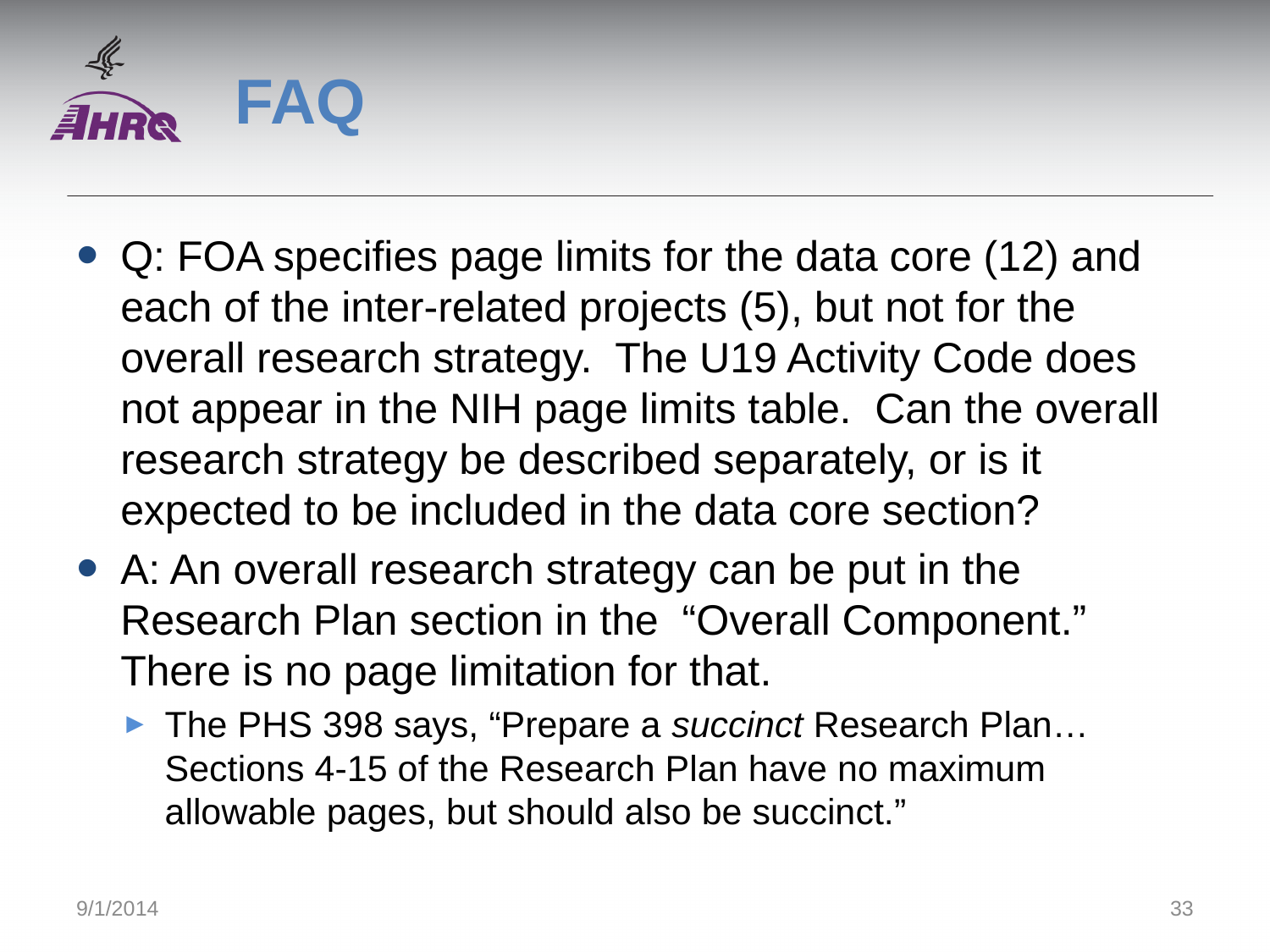

# FAQ
Q: FOA specifies page limits for the data core (12) and each of the inter-related projects (5), but not for the overall research strategy.  The U19 Activity Code does not appear in the NIH page limits table.  Can the overall research strategy be described separately, or is it expected to be included in the data core section?
A: An overall research strategy can be put in the Research Plan section in the  “Overall Component.”  There is no page limitation for that.
The PHS 398 says, “Prepare a succinct Research Plan…Sections 4-15 of the Research Plan have no maximum allowable pages, but should also be succinct.”

9/1/2014
33